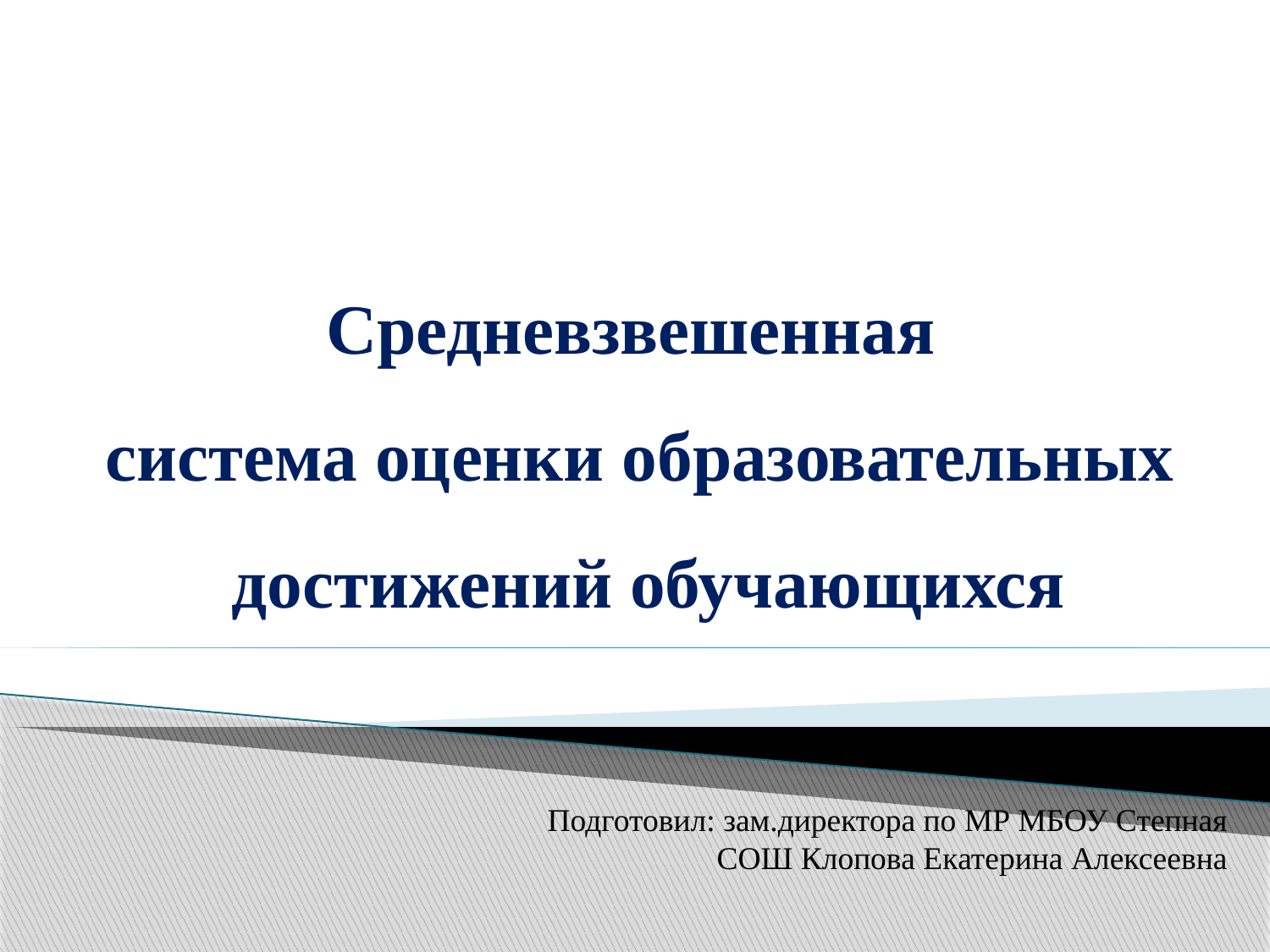

# Средневзвешенная система оценки образовательных достижений обучающихся
Подготовил: зам.директора по МР МБОУ Степная СОШ Клопова Екатерина Алексеевна